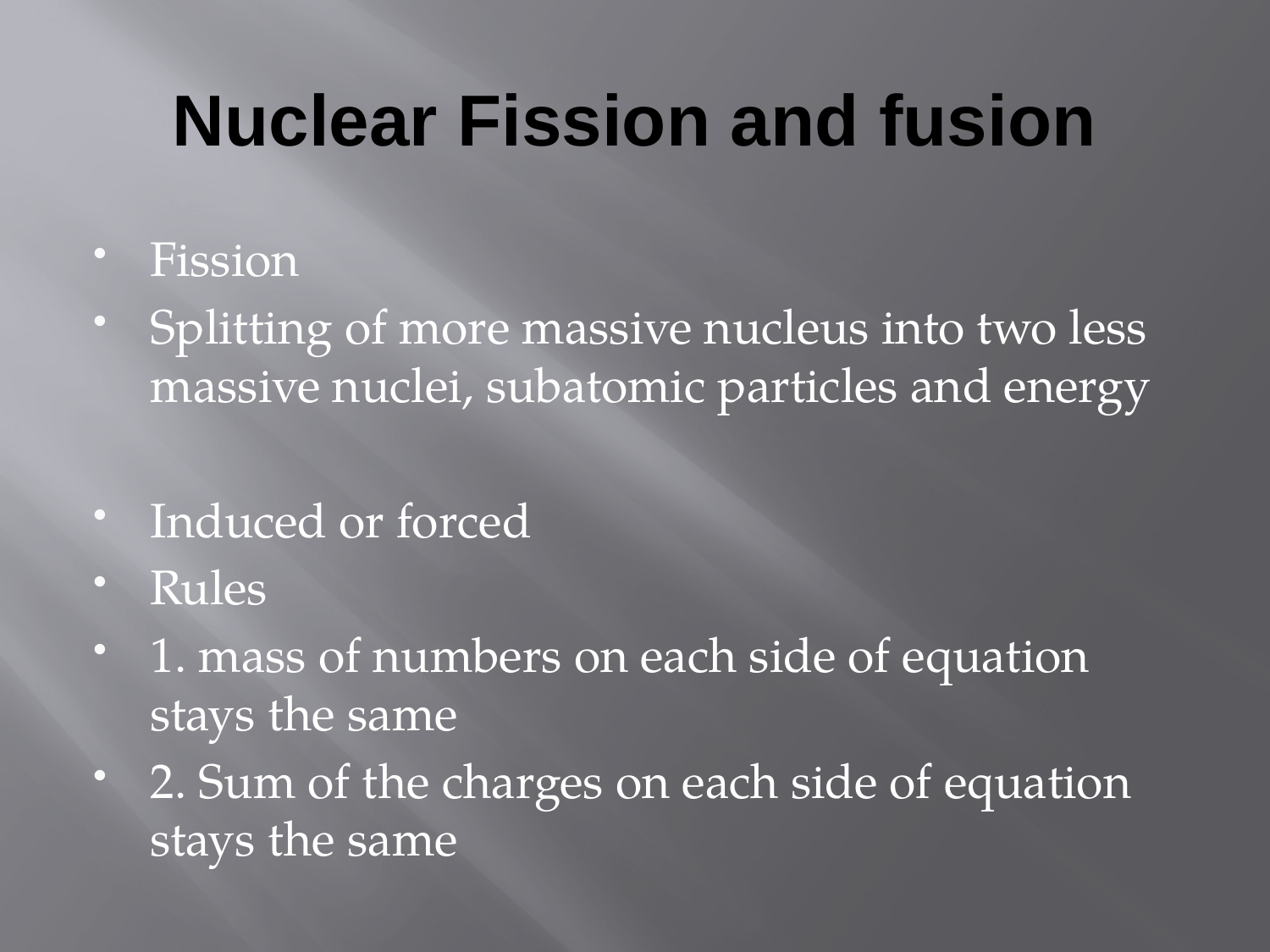

# Nuclear Fission and fusion
Fission
Splitting of more massive nucleus into two less massive nuclei, subatomic particles and energy

Induced or forced
Rules
1. mass of numbers on each side of equation stays the same
2. Sum of the charges on each side of equation stays the same